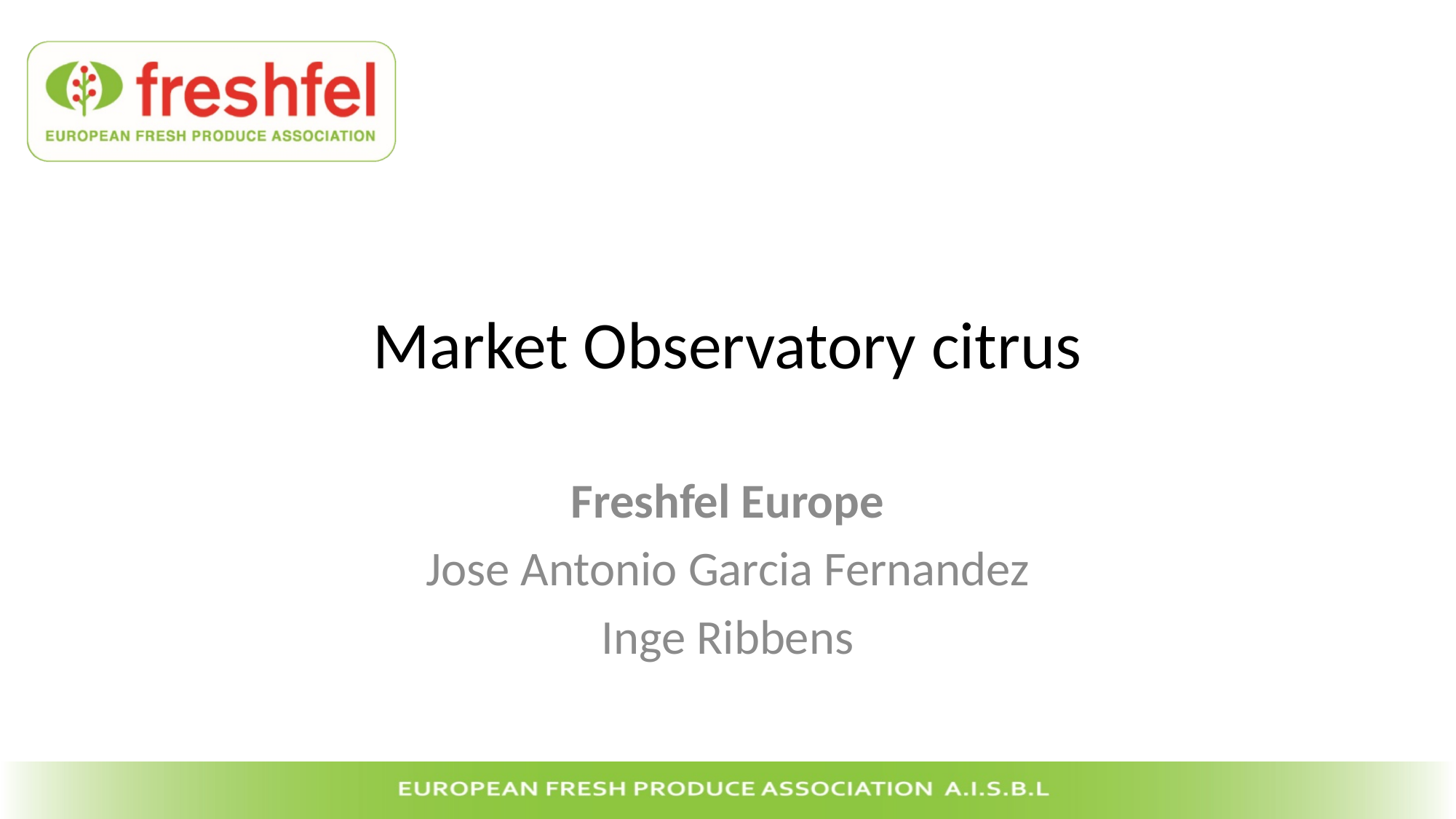

# Market Observatory citrus
Freshfel Europe
Jose Antonio Garcia Fernandez
Inge Ribbens